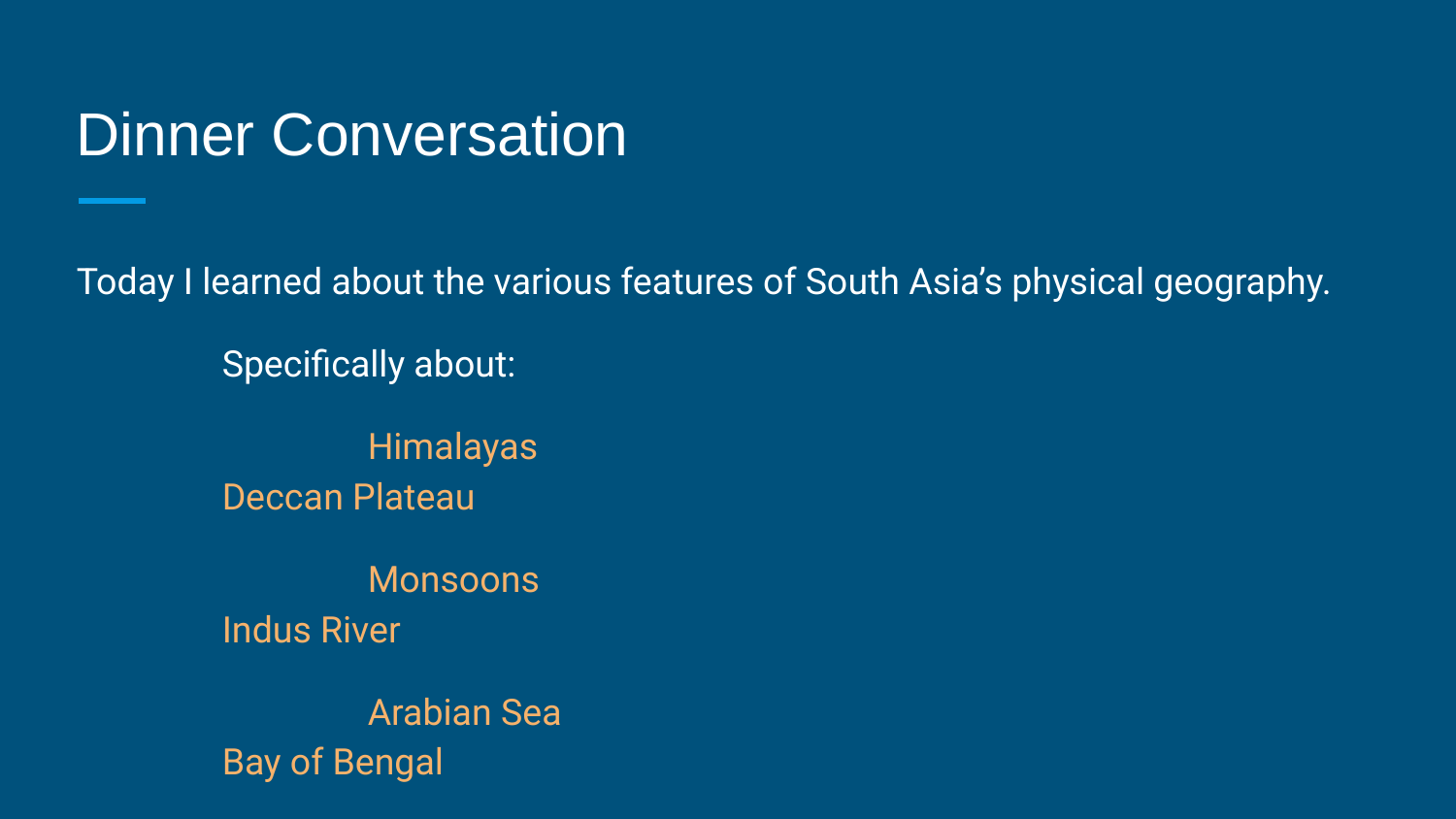

# Dinner Conversation
Today I learned about the various features of South Asia’s physical geography.
	Specifically about:
		Himalayas						Deccan Plateau
		Monsoons						Indus River
		Arabian Sea						Bay of Bengal
		Ganges River						Thar Desert